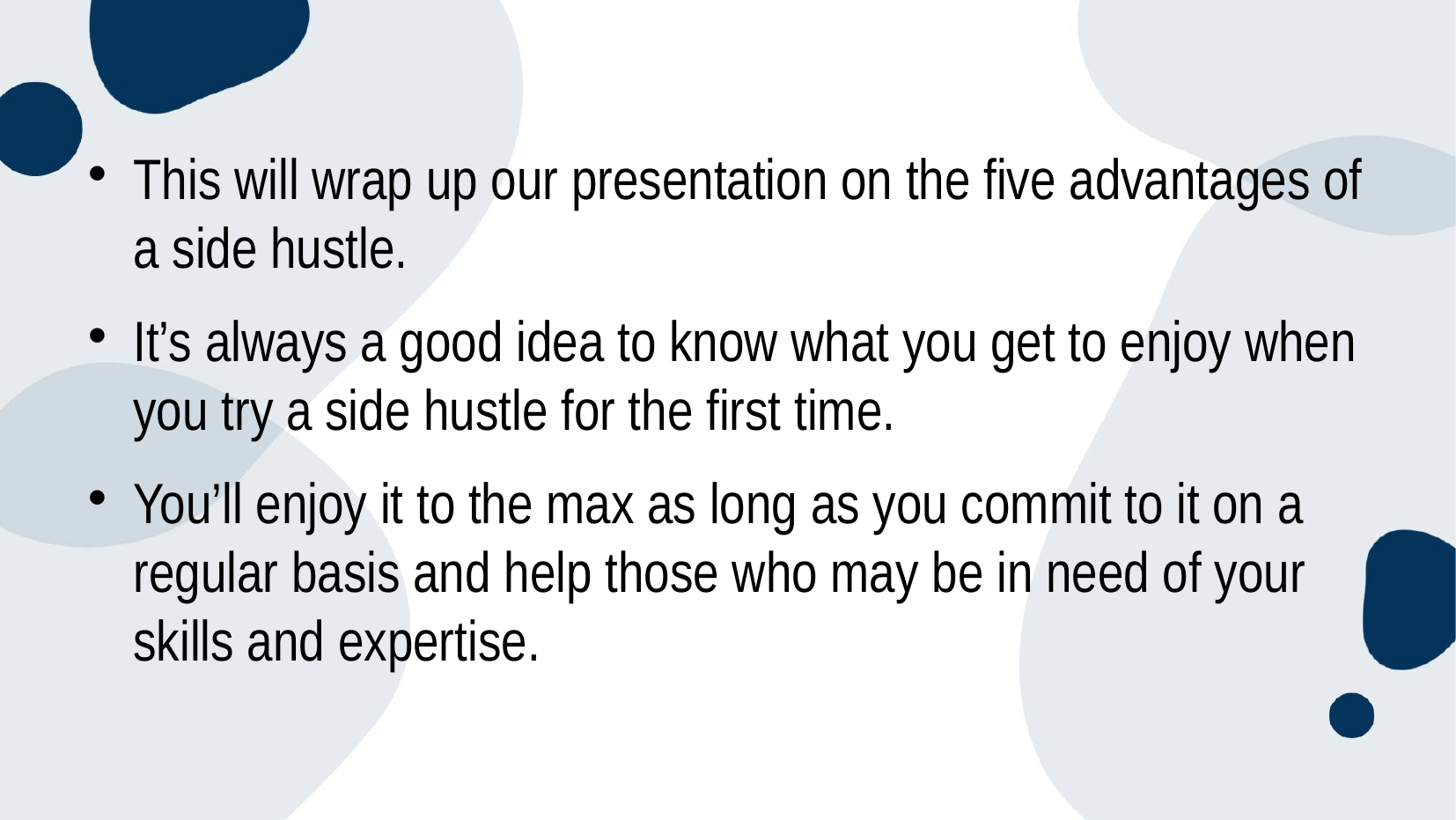

# This will wrap up our presentation on the five advantages of a side hustle.
It’s always a good idea to know what you get to enjoy when you try a side hustle for the first time.
You’ll enjoy it to the max as long as you commit to it on a regular basis and help those who may be in need of your skills and expertise.